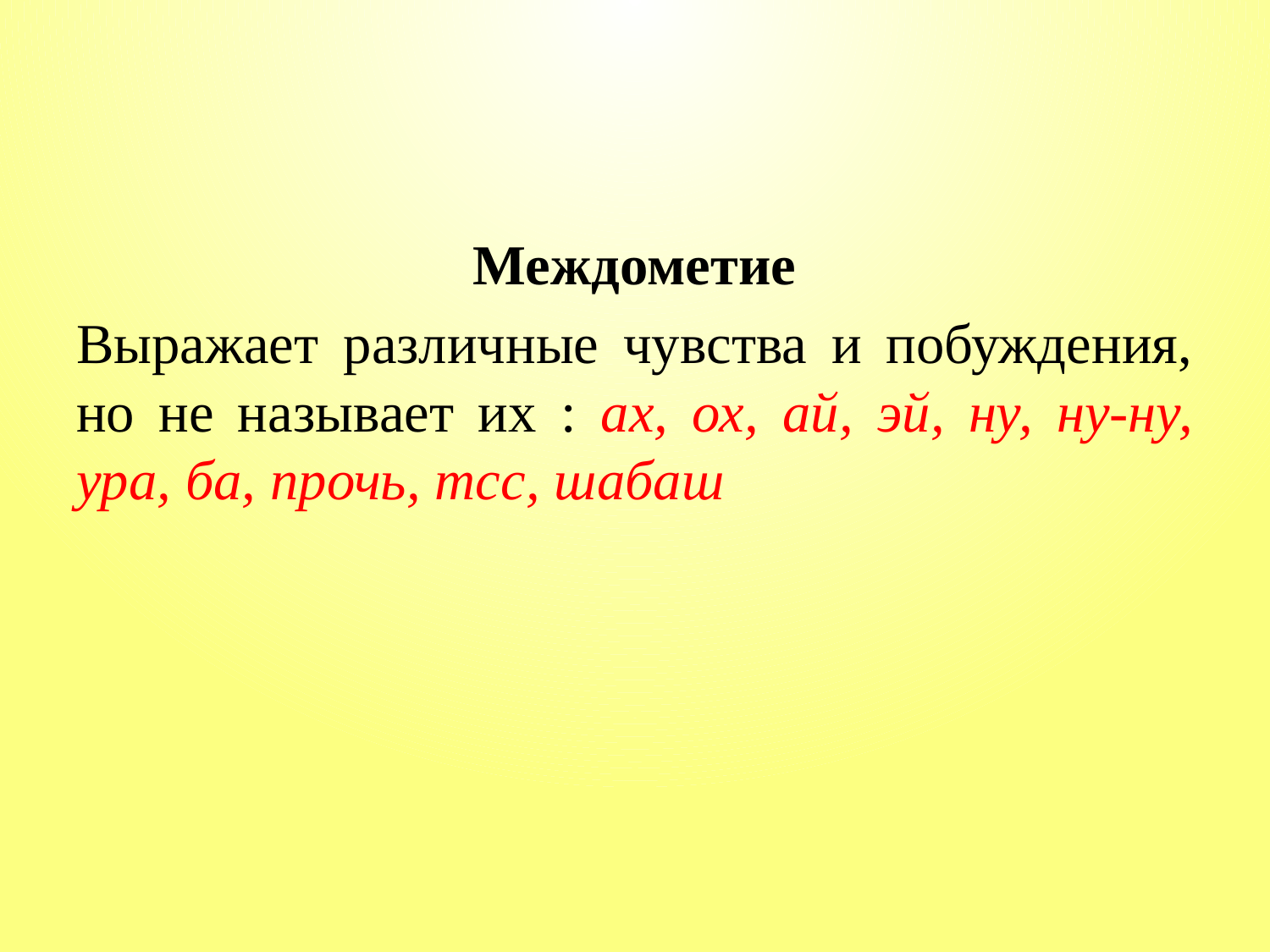

#
Междометие
Выражает различные чувства и побуждения, но не называет их : ах, ох, ай, эй, ну, ну-ну, ура, ба, прочь, тсс, шабаш